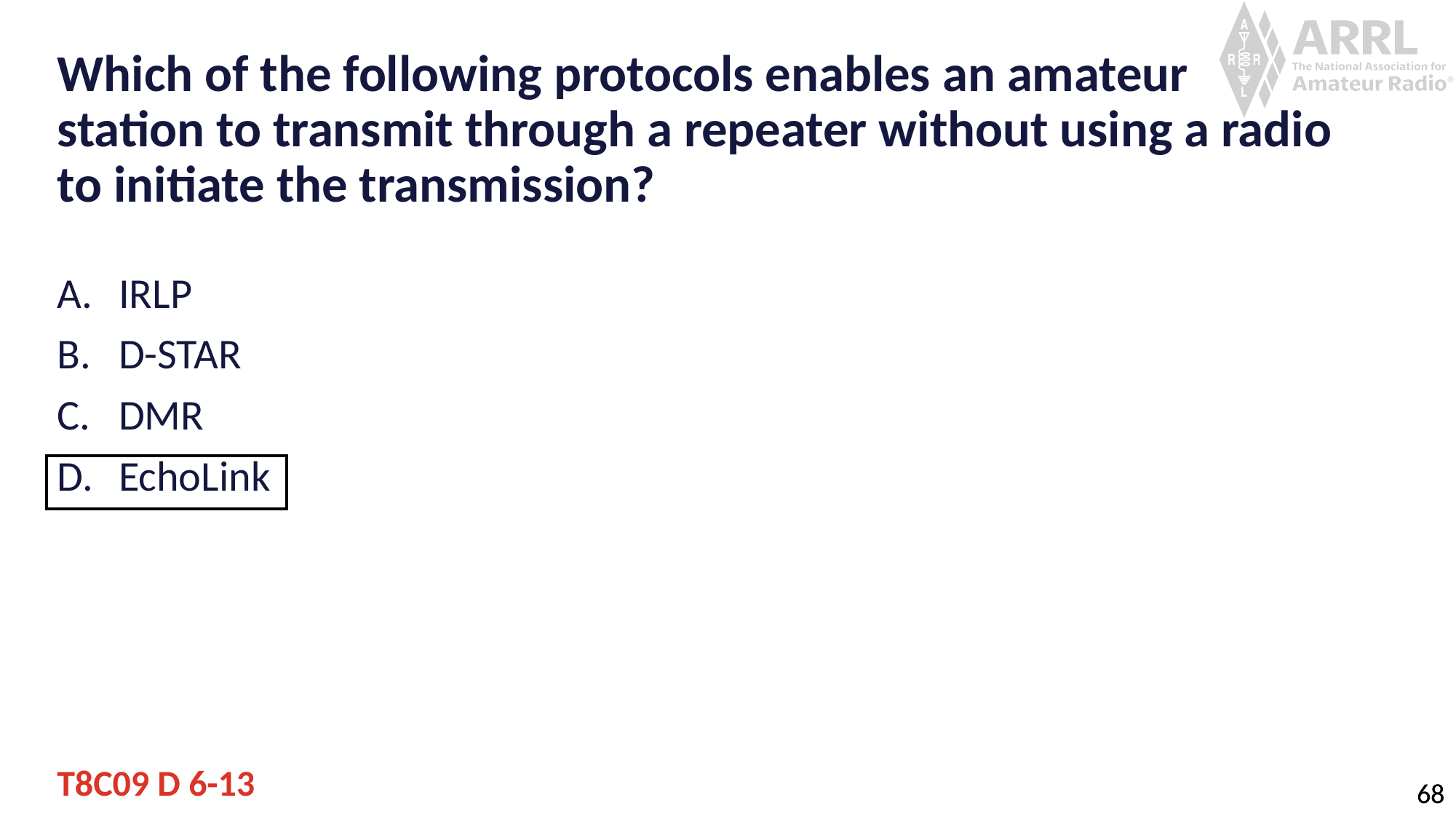

# Which of the following protocols enables an amateur station to transmit through a repeater without using a radio to initiate the transmission?
IRLP
D-STAR
DMR
EchoLink

T8C09 D 6-13